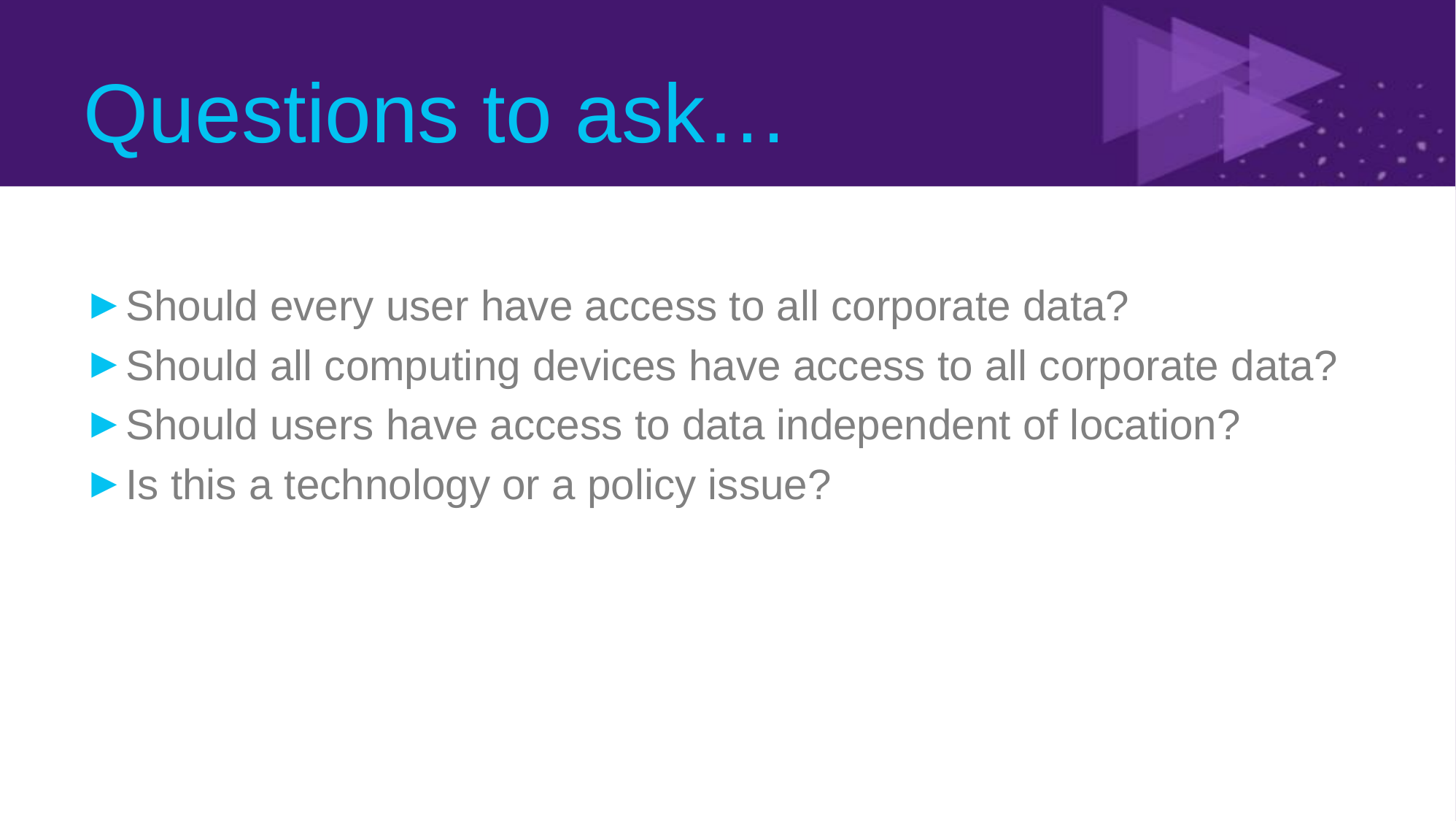

# Questions to ask…

Should every user have access to all corporate data?
Should all computing devices have access to all corporate data?
Should users have access to data independent of location?
Is this a technology or a policy issue?